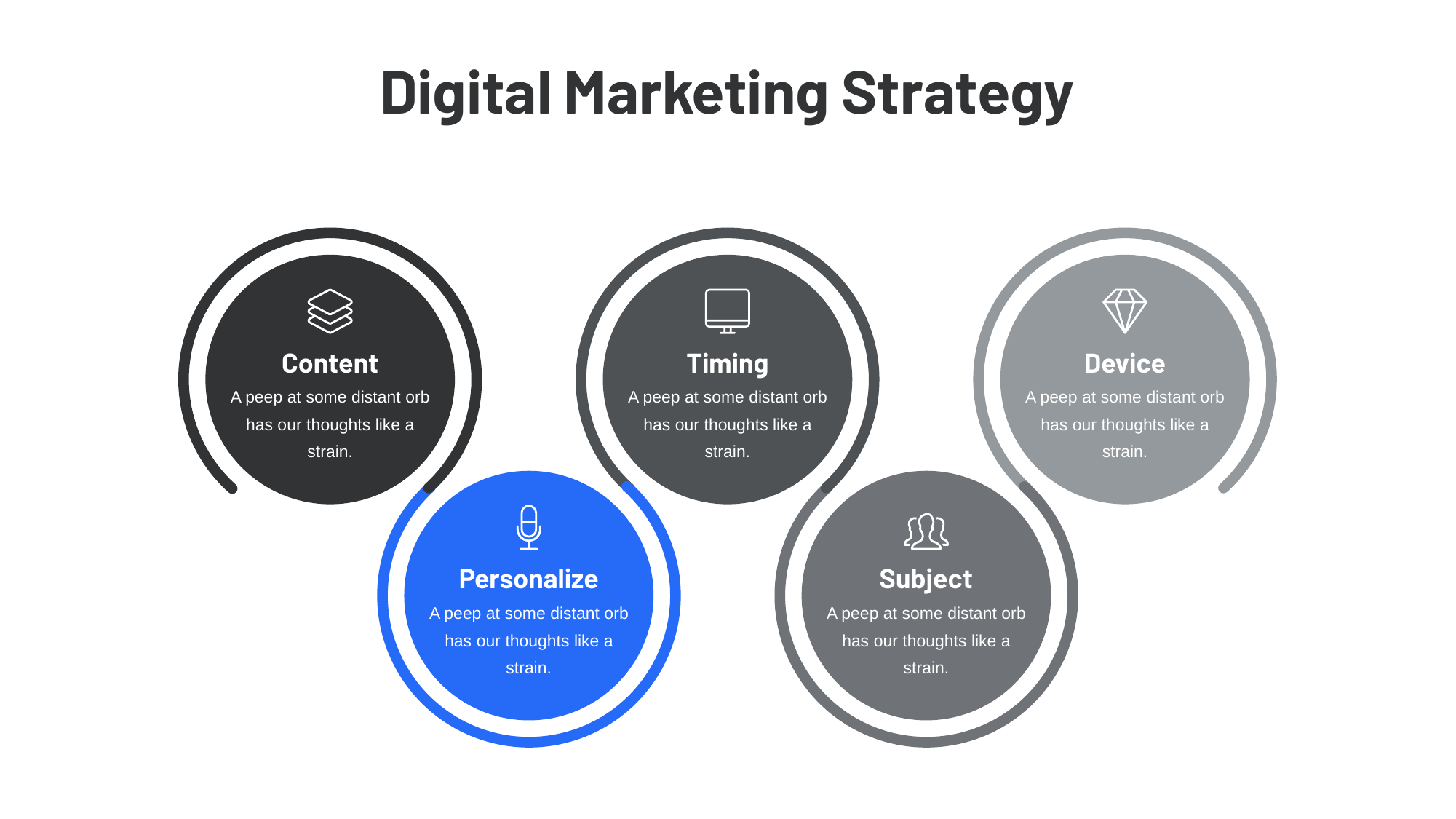

Digital Marketing Strategy

Content
Timing
Device
A peep at some distant orb has our thoughts like a strain.
A peep at some distant orb has our thoughts like a strain.
A peep at some distant orb has our thoughts like a strain.

Personalize
Subject
A peep at some distant orb has our thoughts like a strain.
A peep at some distant orb has our thoughts like a strain.